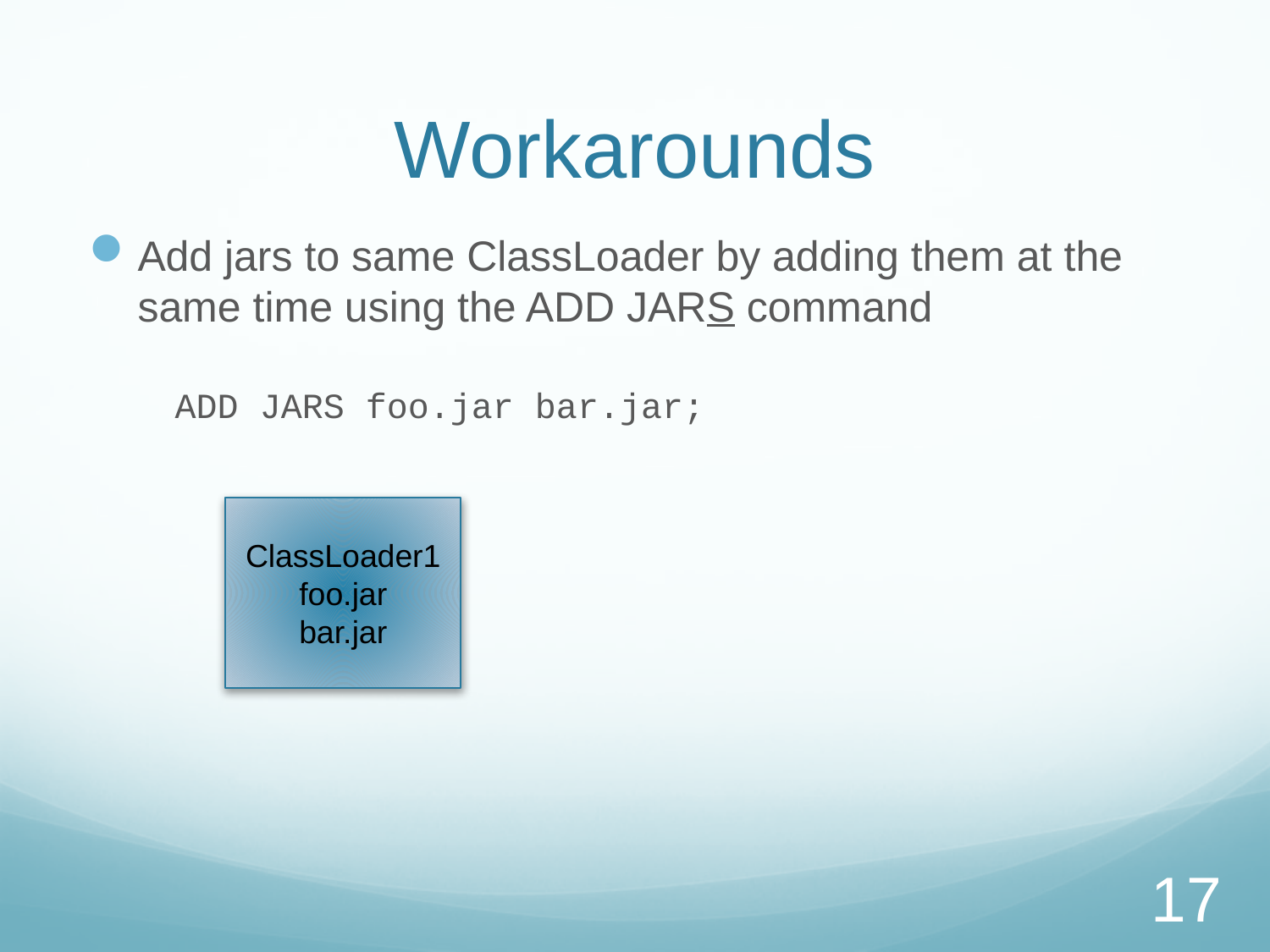

# Workarounds
Add jars to same ClassLoader by adding them at the same time using the ADD JARS command
ADD JARS foo.jar bar.jar;
ClassLoader1
foo.jar
bar.jar
17